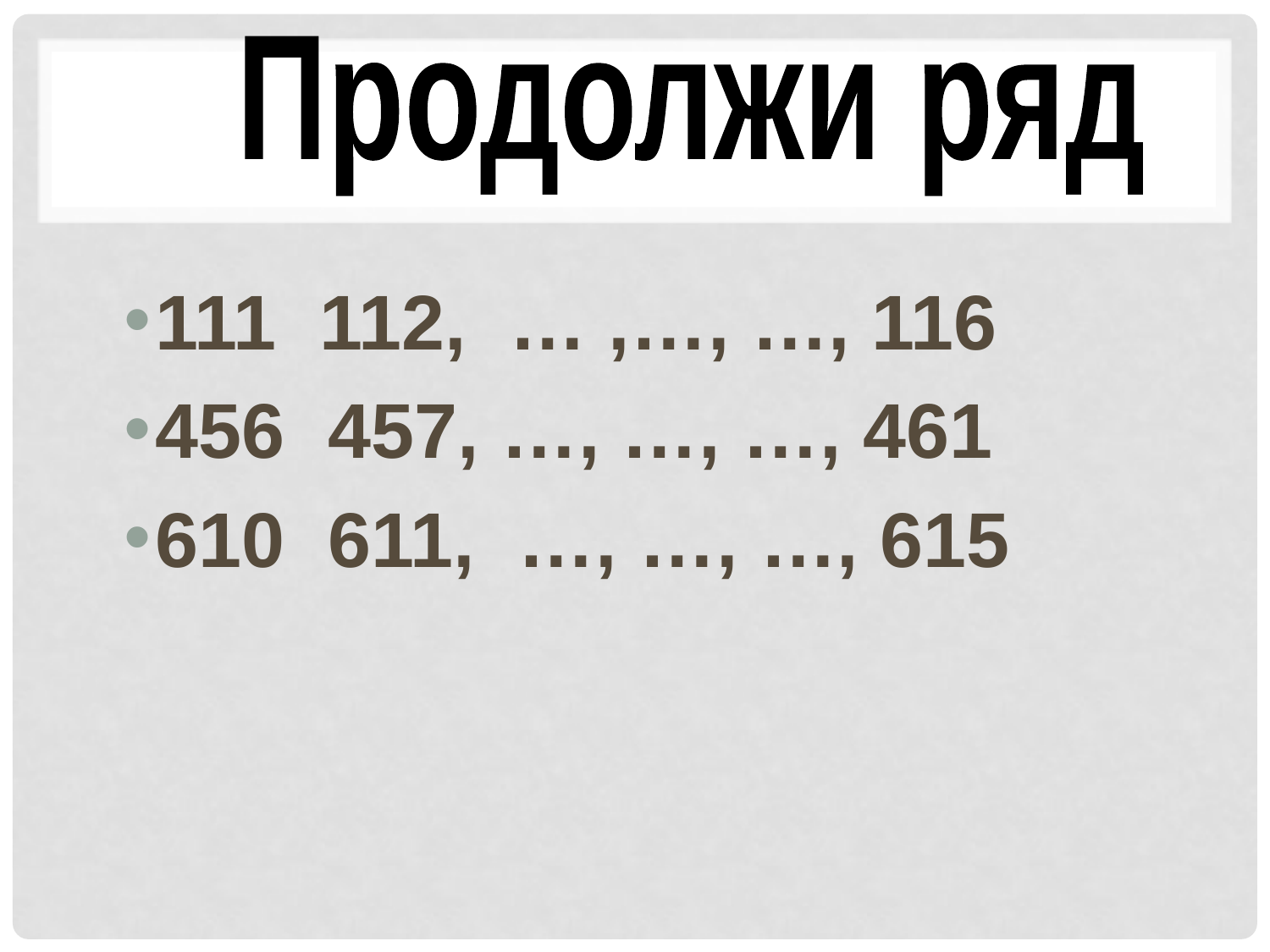

Продолжи ряд
111  112,  … ,…, …, 116
456  457, …, …, …, 461
610  611,  …, …, …, 615